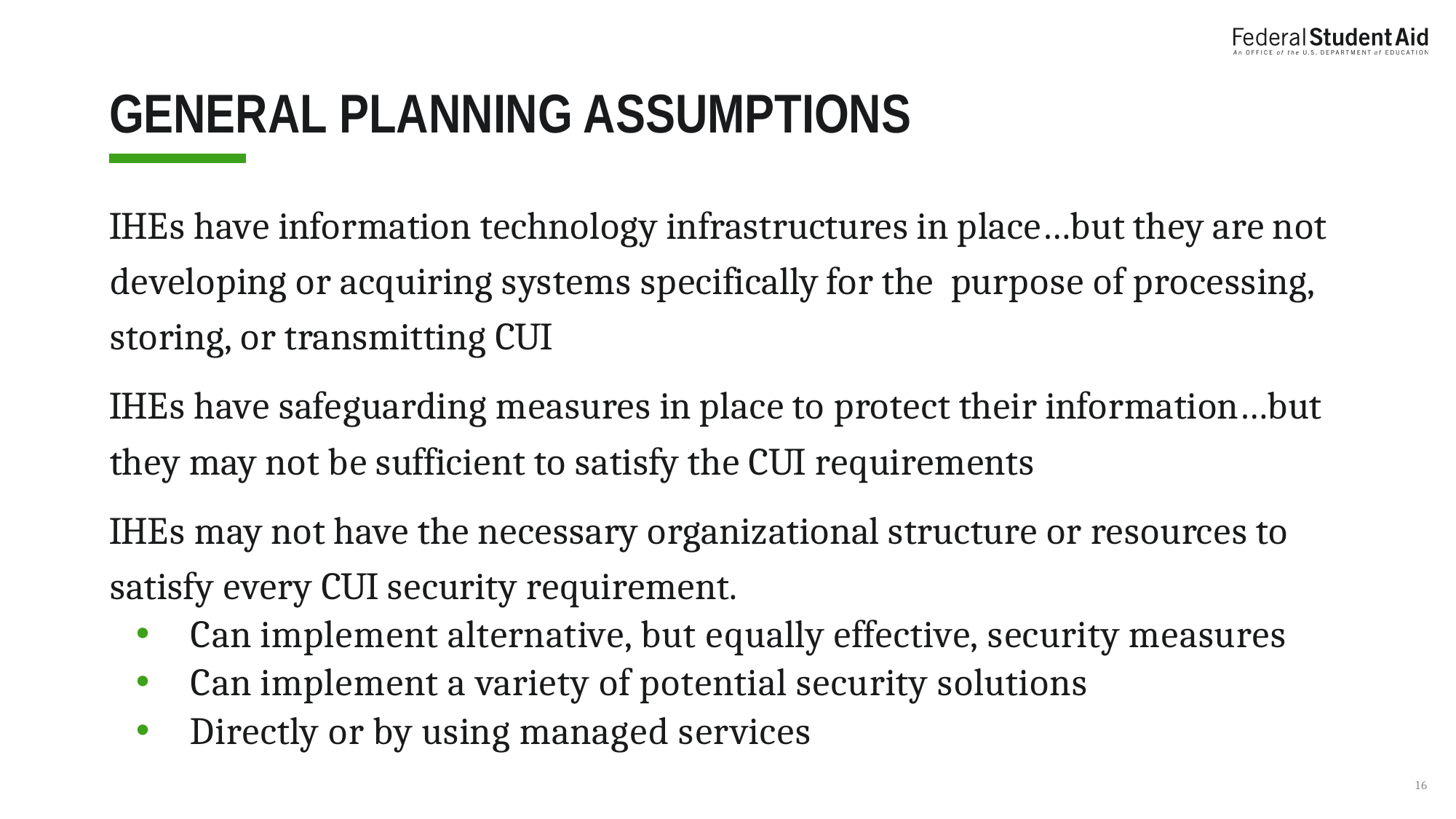

# General planning assumptions
IHEs have information technology infrastructures in place…but they are not developing or acquiring systems specifically for the  purpose of processing, storing, or transmitting CUI
IHEs have safeguarding measures in place to protect their information…but they may not be sufficient to satisfy the CUI requirements
IHEs may not have the necessary organizational structure or resources to  satisfy every CUI security requirement.
Can implement alternative, but equally effective, security measures
Can implement a variety of potential security solutions
Directly or by using managed services

16